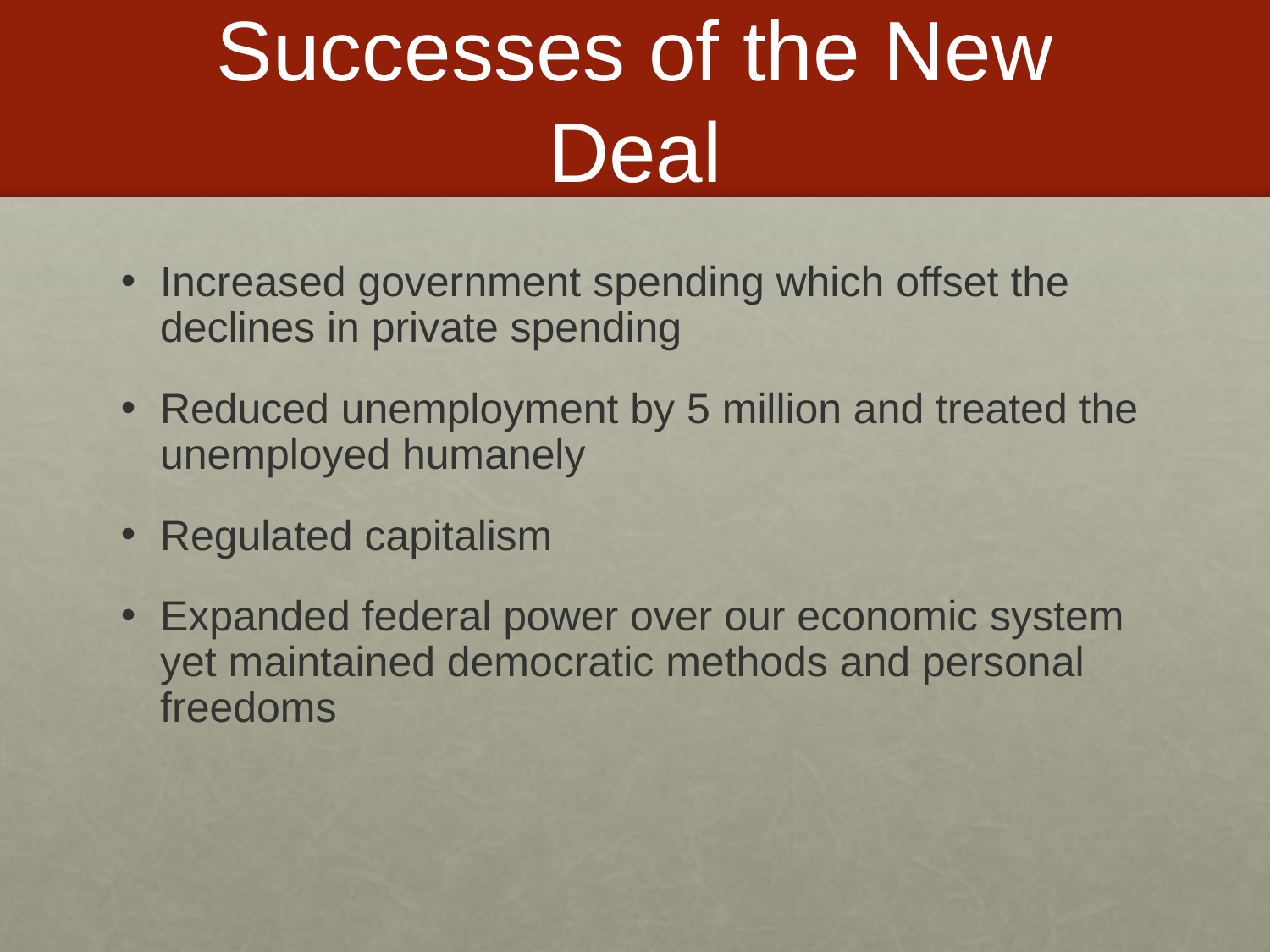

# Successes of the New Deal
Increased government spending which offset the declines in private spending
Reduced unemployment by 5 million and treated the unemployed humanely
Regulated capitalism
Expanded federal power over our economic system yet maintained democratic methods and personal freedoms